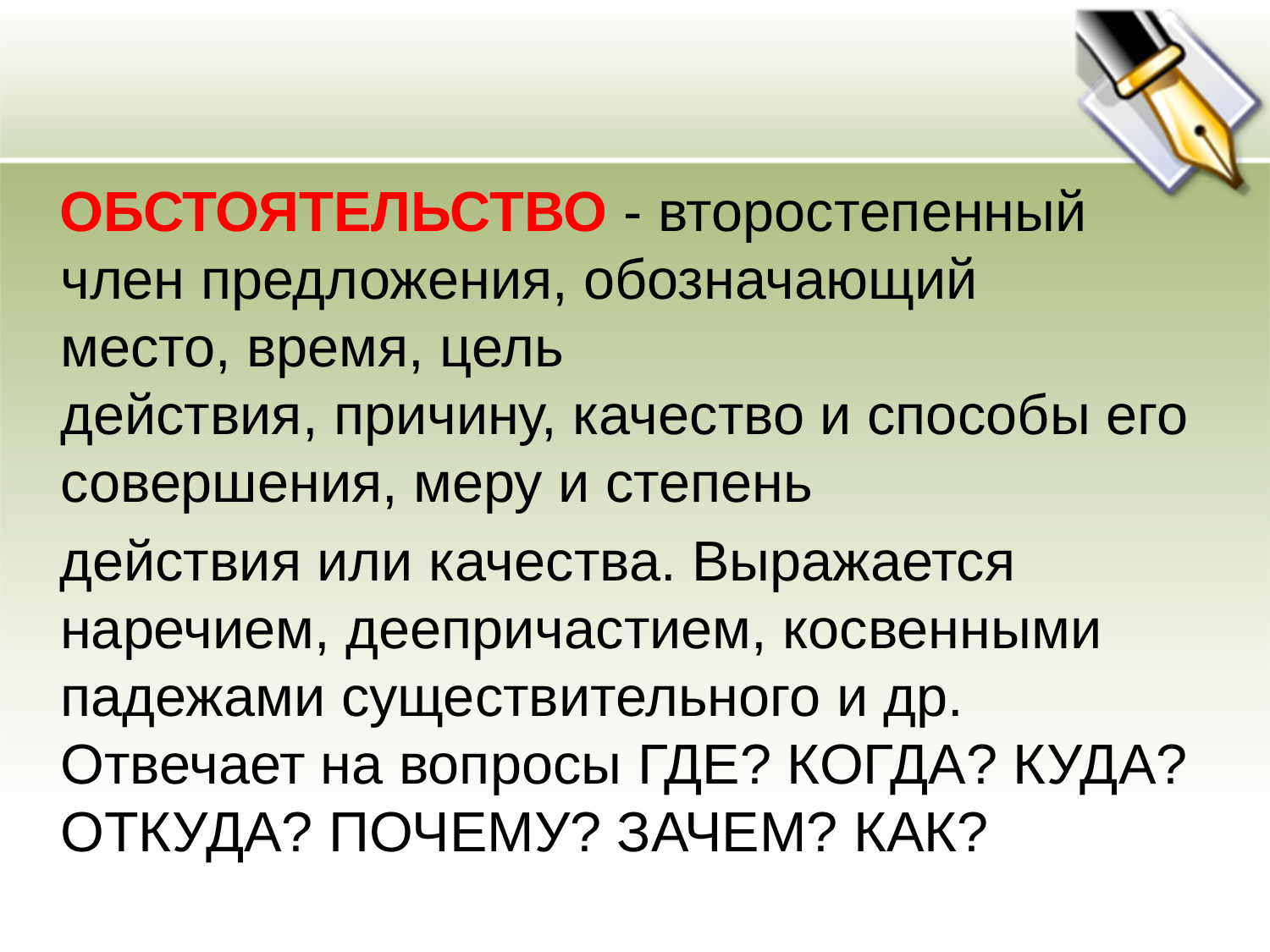

ОБСТОЯТЕЛЬСТВО - второстепенный член предложения, обозначающий место, время, цель действия, причину, качество и способы его совершения, меру и степень
   действия или качества. Выражается наречием, деепричастием, косвенными падежами существительного и др. Отвечает на вопросы ГДЕ? КОГДА? КУДА? ОТКУДА? ПОЧЕМУ? ЗАЧЕМ? КАК?